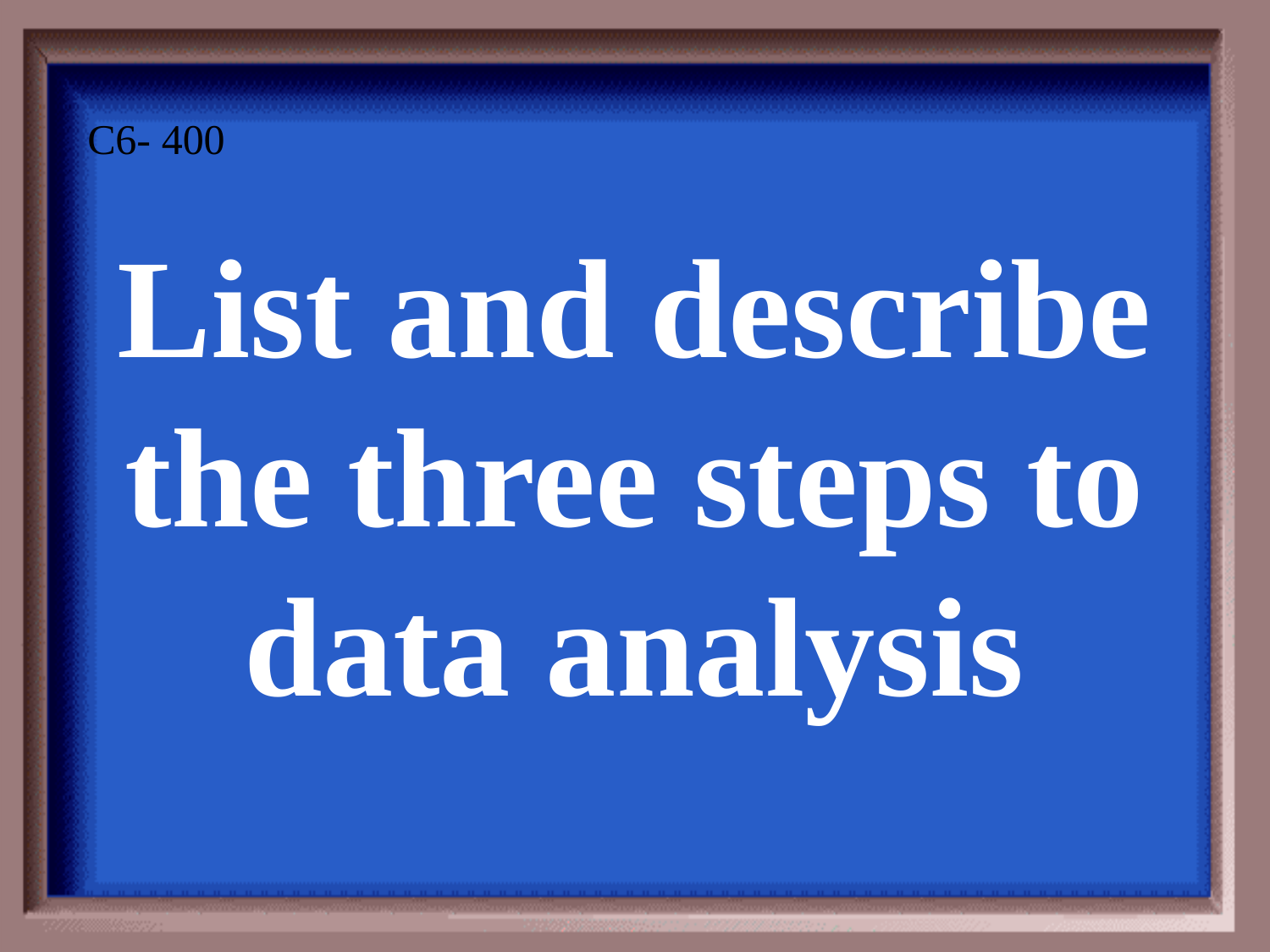

List and describe the three steps to data analysis
C6- 400